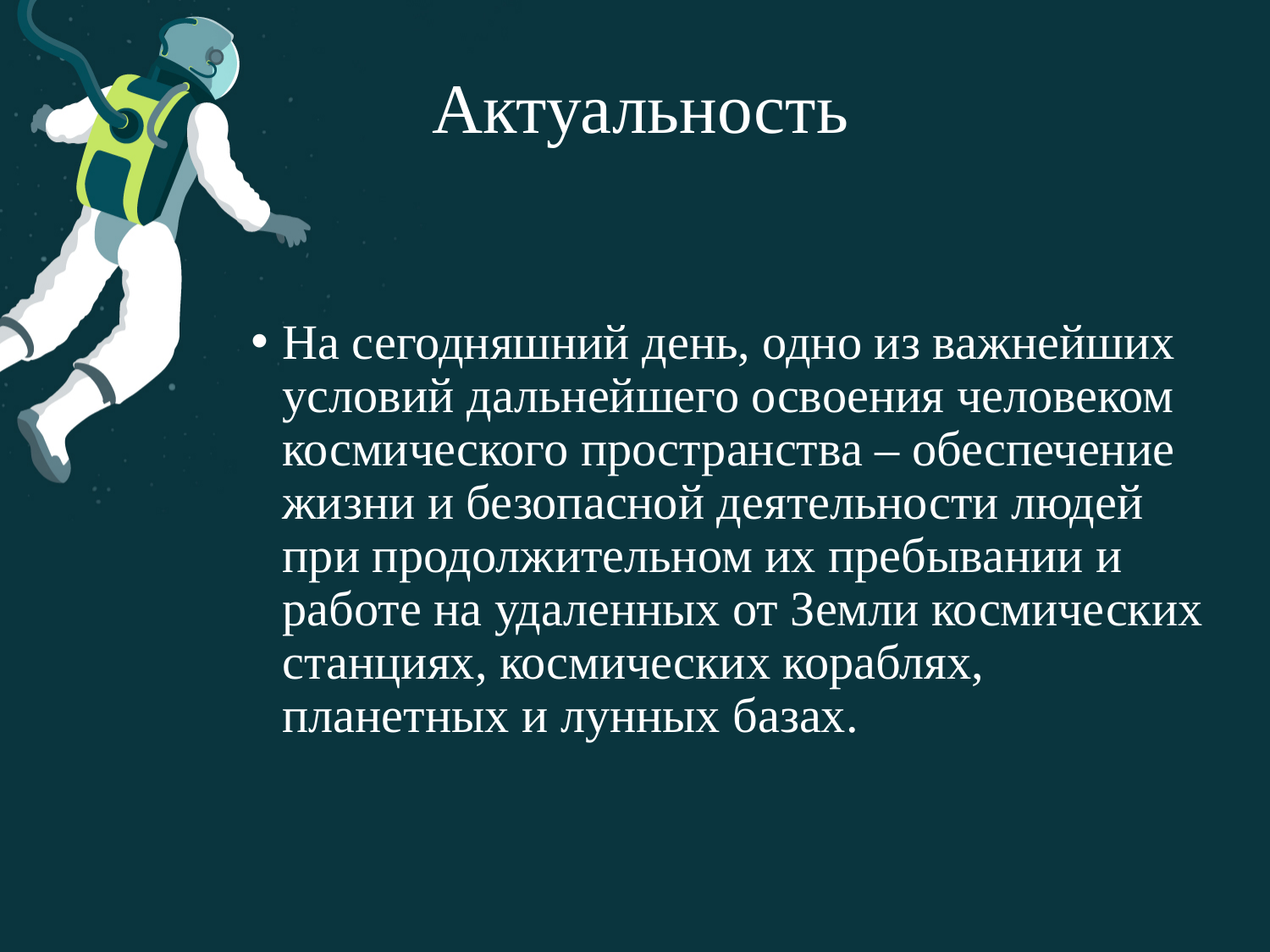

# Актуальность
На сегодняшний день, одно из важнейших условий дальнейшего освоения человеком космического пространства – обеспечение жизни и безопасной деятельности людей при продолжительном их пребывании и работе на удаленных от Земли космических станциях, космических кораблях, планетных и лунных базах.